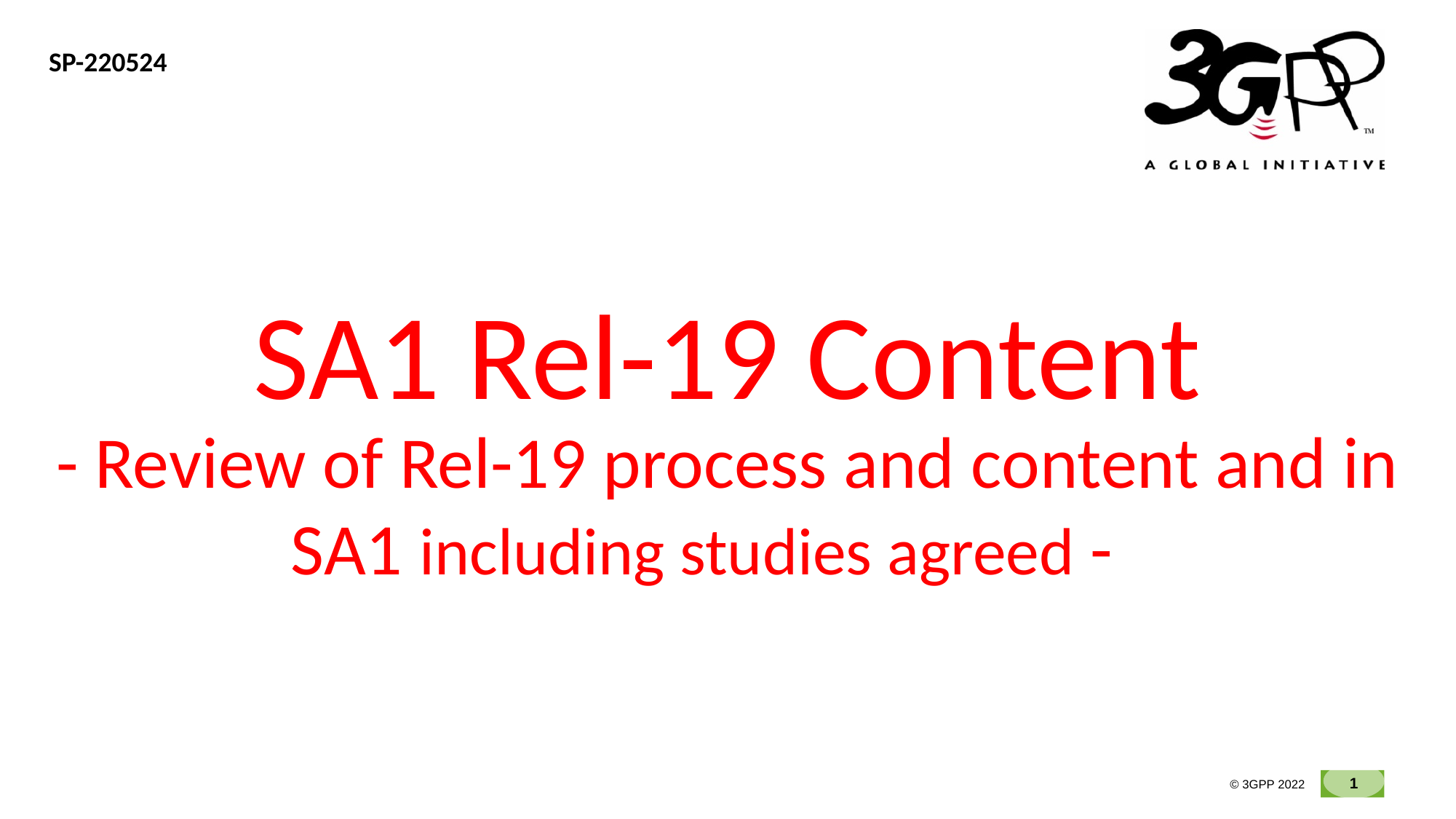

SP-220524
# SA1 Rel-19 Content - Review of Rel-19 process and content and in SA1 including studies agreed -